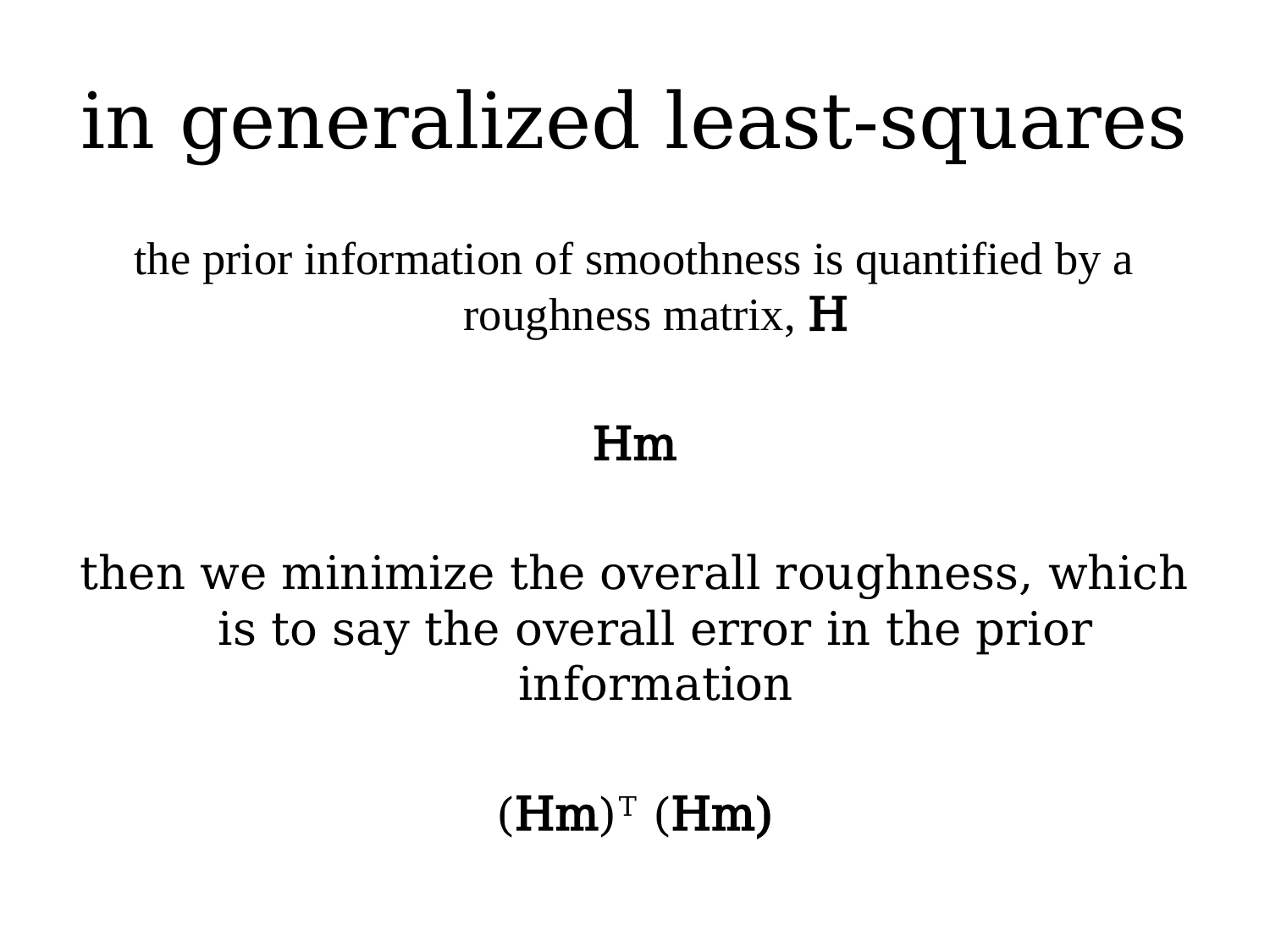

# in generalized least-squares
the prior information of smoothness is quantified by a roughness matrix, H

Hm

then we minimize the overall roughness, which is to say the overall error in the prior information

(Hm)T (Hm)